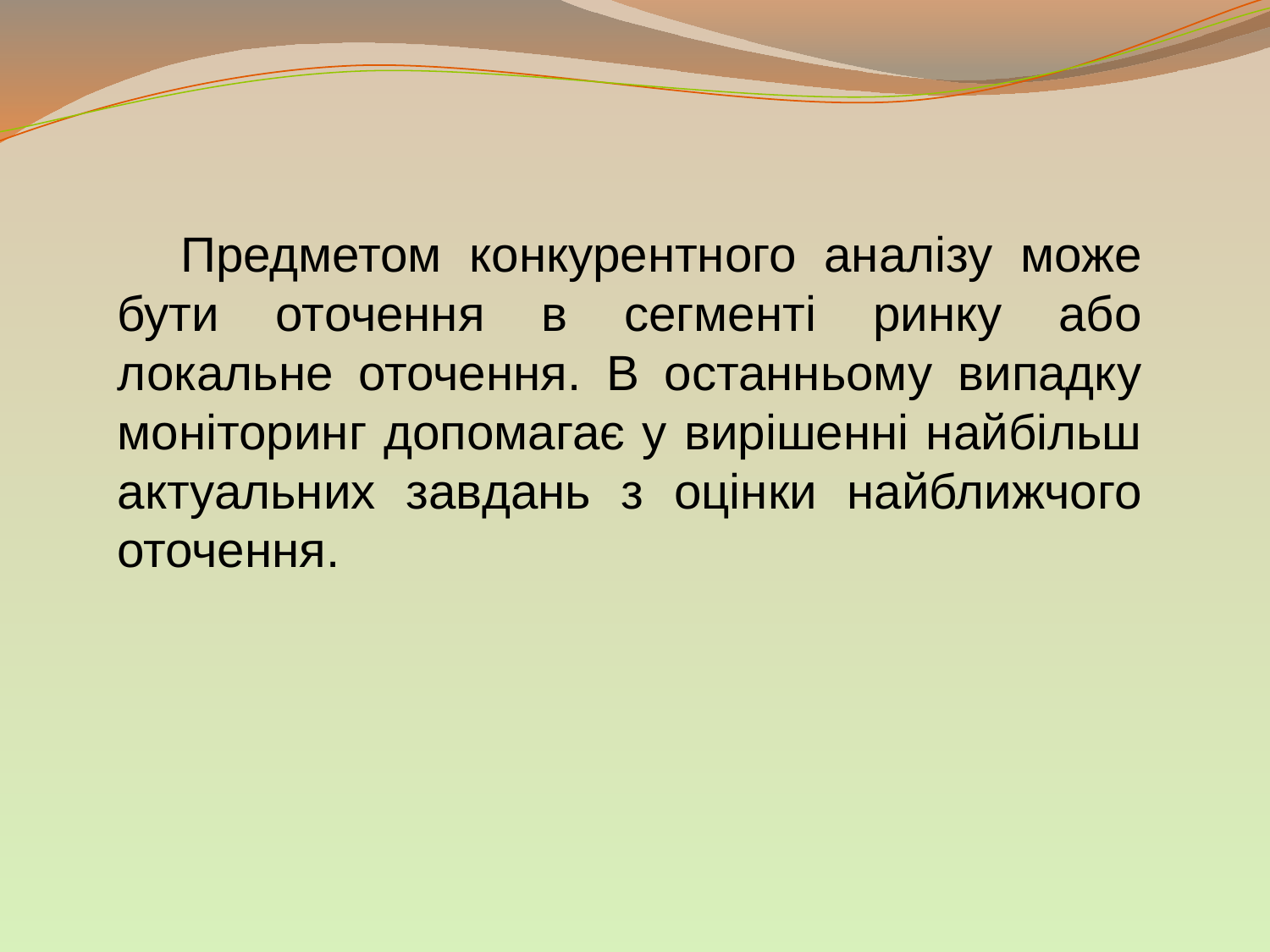

Предметом конкурентного аналізу може бути оточення в сегменті ринку або локальне оточення. В останньому випадку моніторинг допомагає у вирішенні найбільш актуальних завдань з оцінки найближчого оточення.